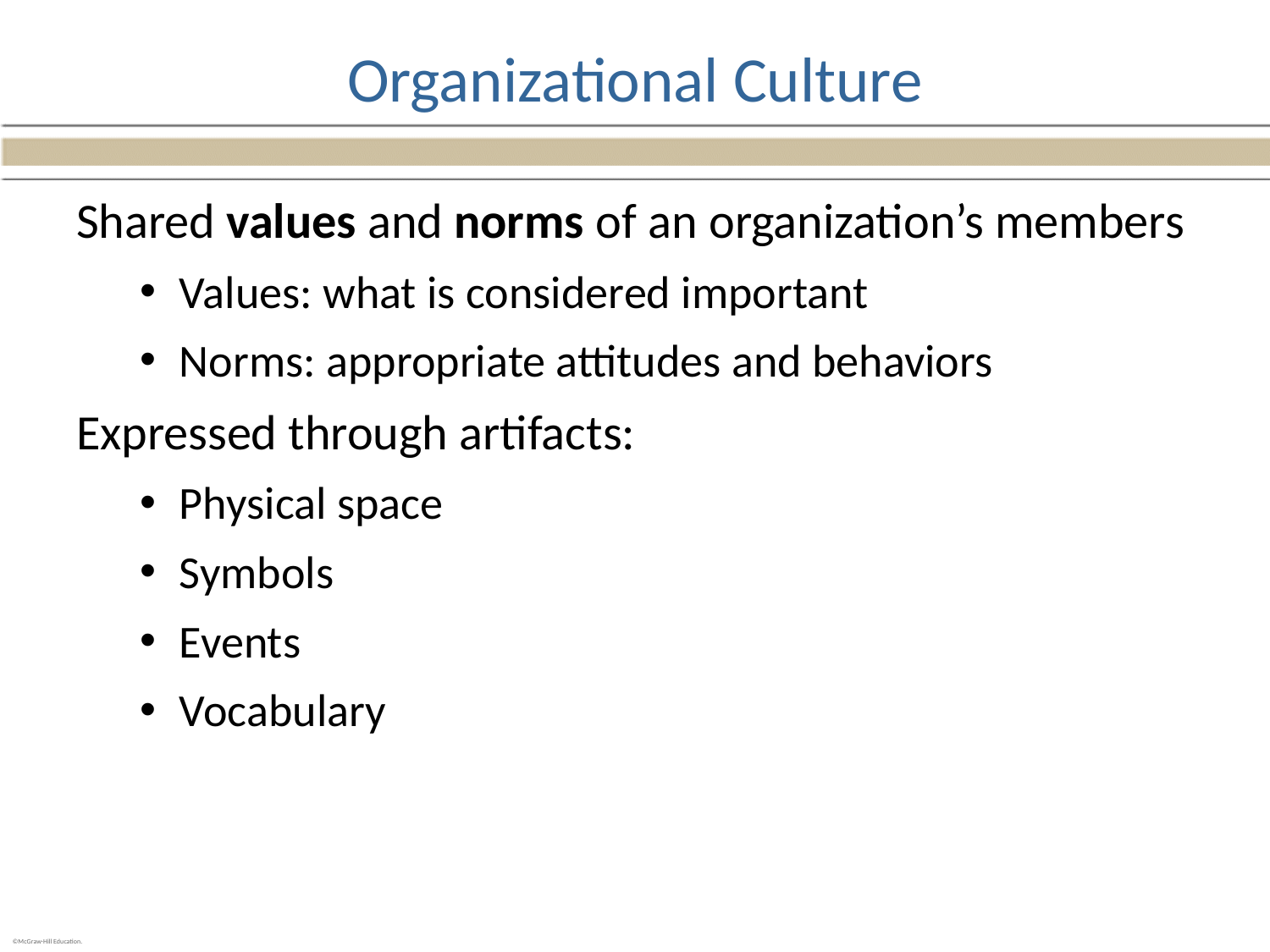

# Organizational Culture
Shared values and norms of an organization’s members
Values: what is considered important
Norms: appropriate attitudes and behaviors
Expressed through artifacts:
Physical space
Symbols
Events
Vocabulary